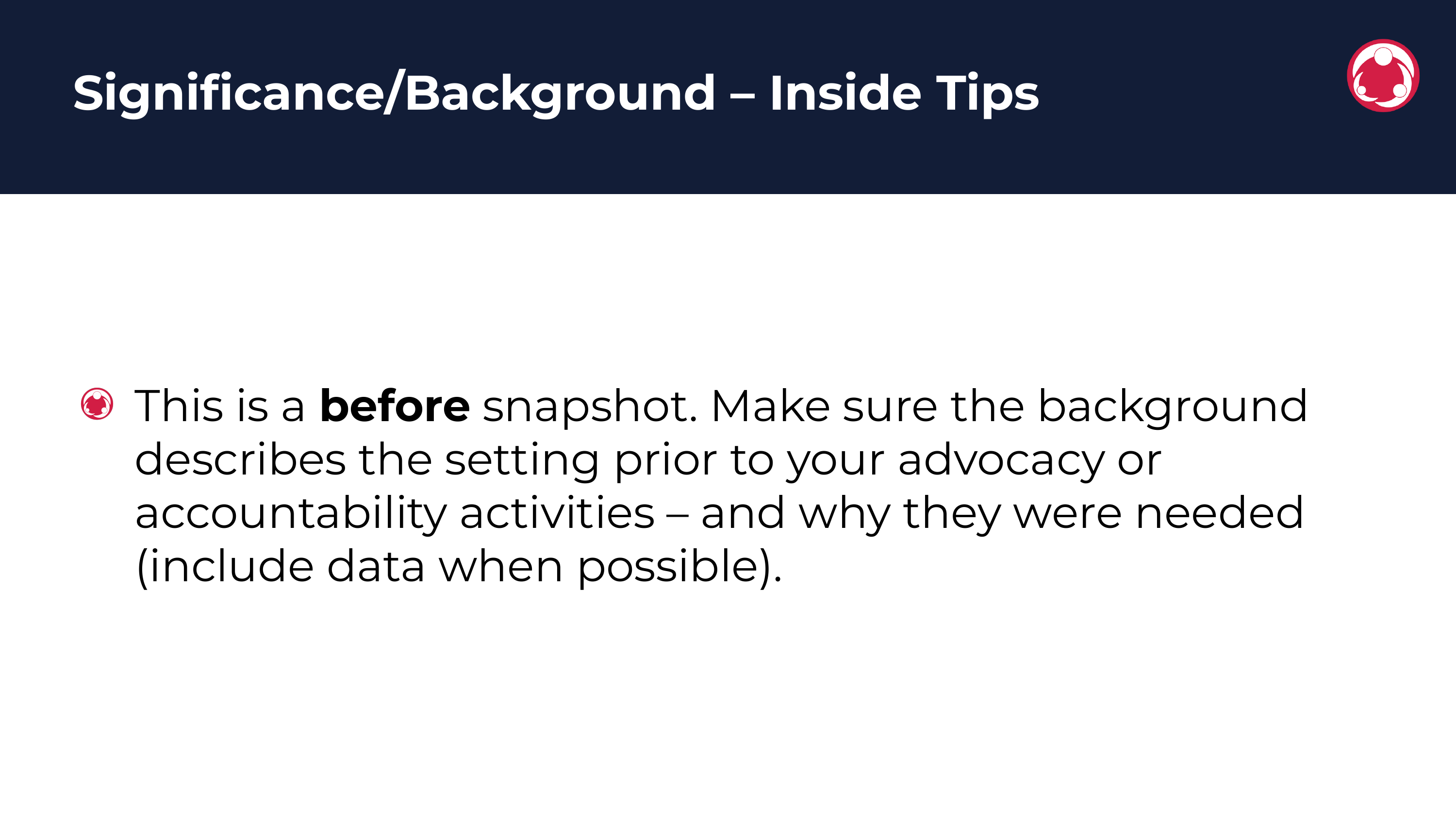

Significance/Background – Inside Tips
This is a before snapshot. Make sure the background describes the setting prior to your advocacy or accountability activities – and why they were needed (include data when possible).